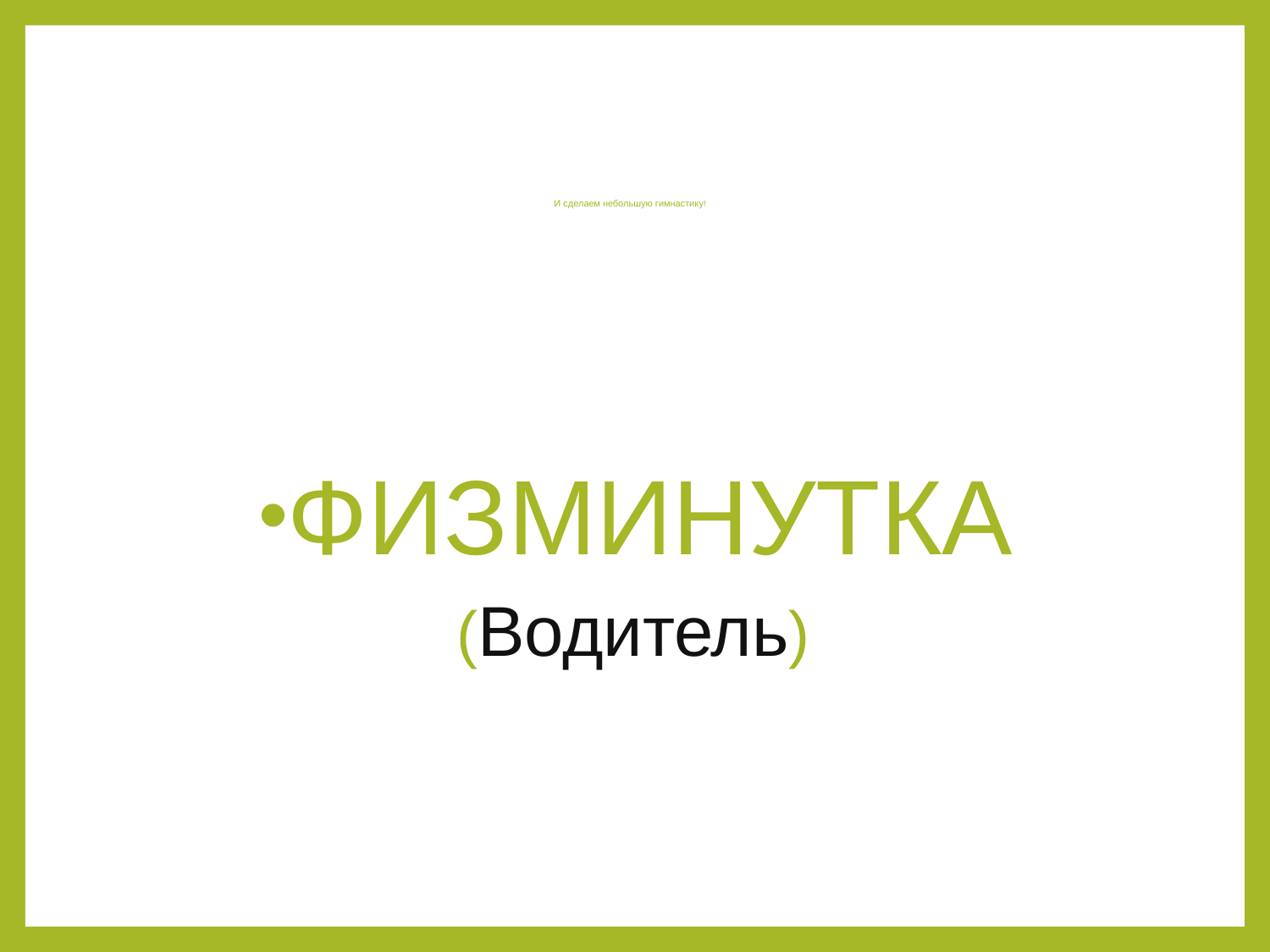

# И сделаем небольшую гимнастику!

ФИЗМИНУТКА
(Водитель)